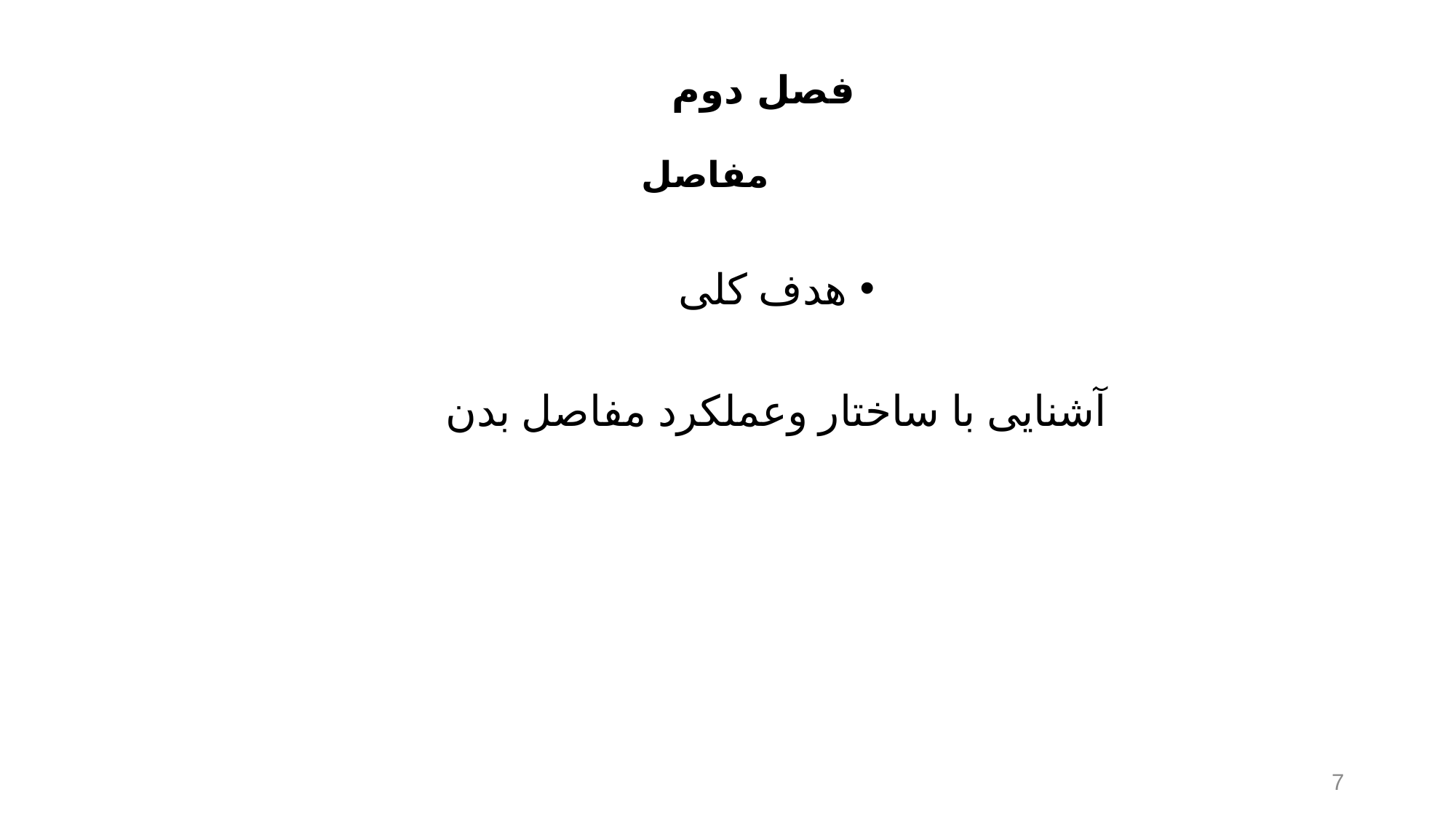

# فصل دوم مفاصل
هدف کلی

آشنایی با ساختار وعملکرد مفاصل بدن

7